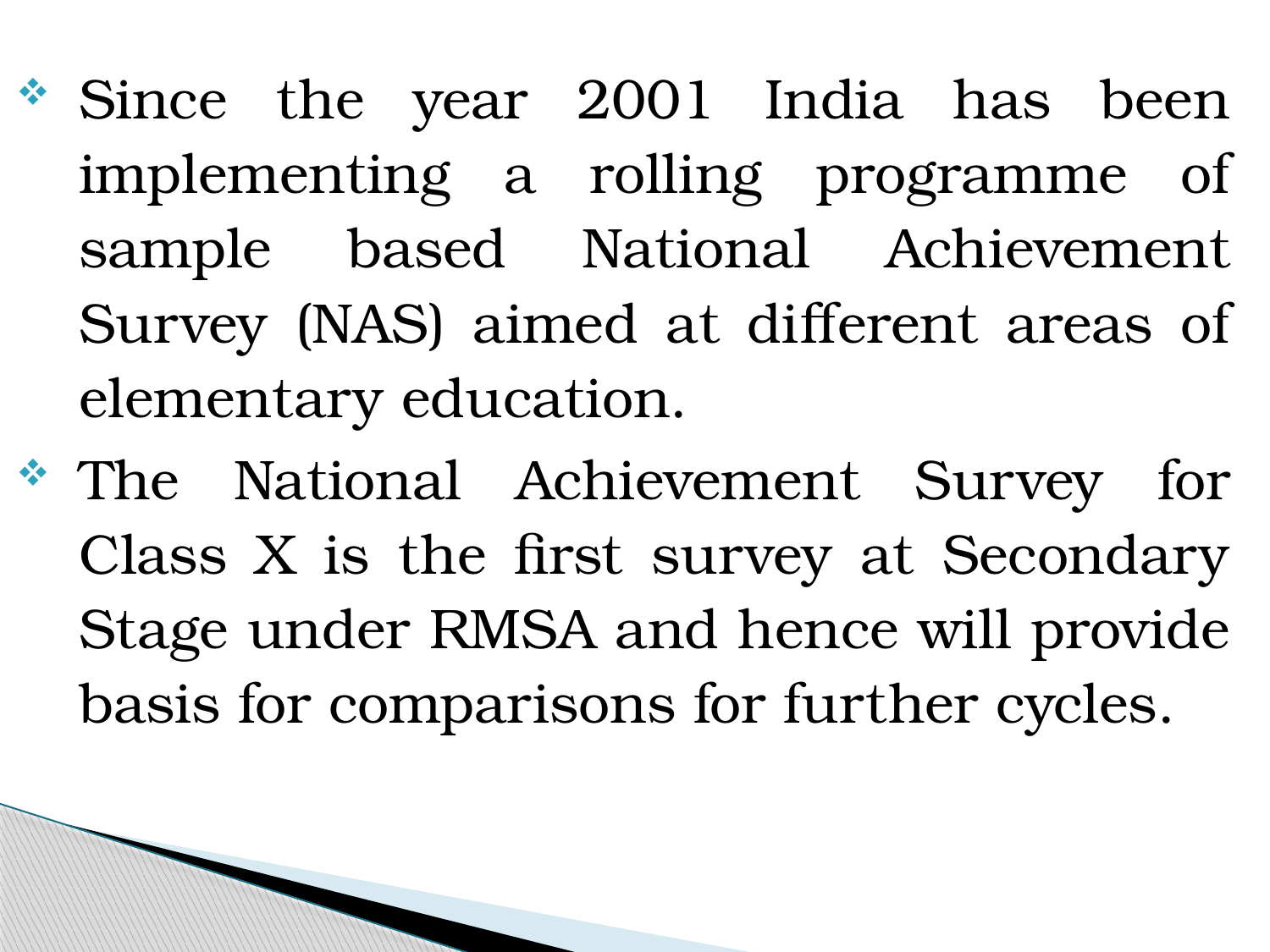

Since the year 2001 India has been implementing a rolling programme of sample based National Achievement Survey (NAS) aimed at different areas of elementary education.
The National Achievement Survey for Class X is the first survey at Secondary Stage under RMSA and hence will provide basis for comparisons for further cycles.